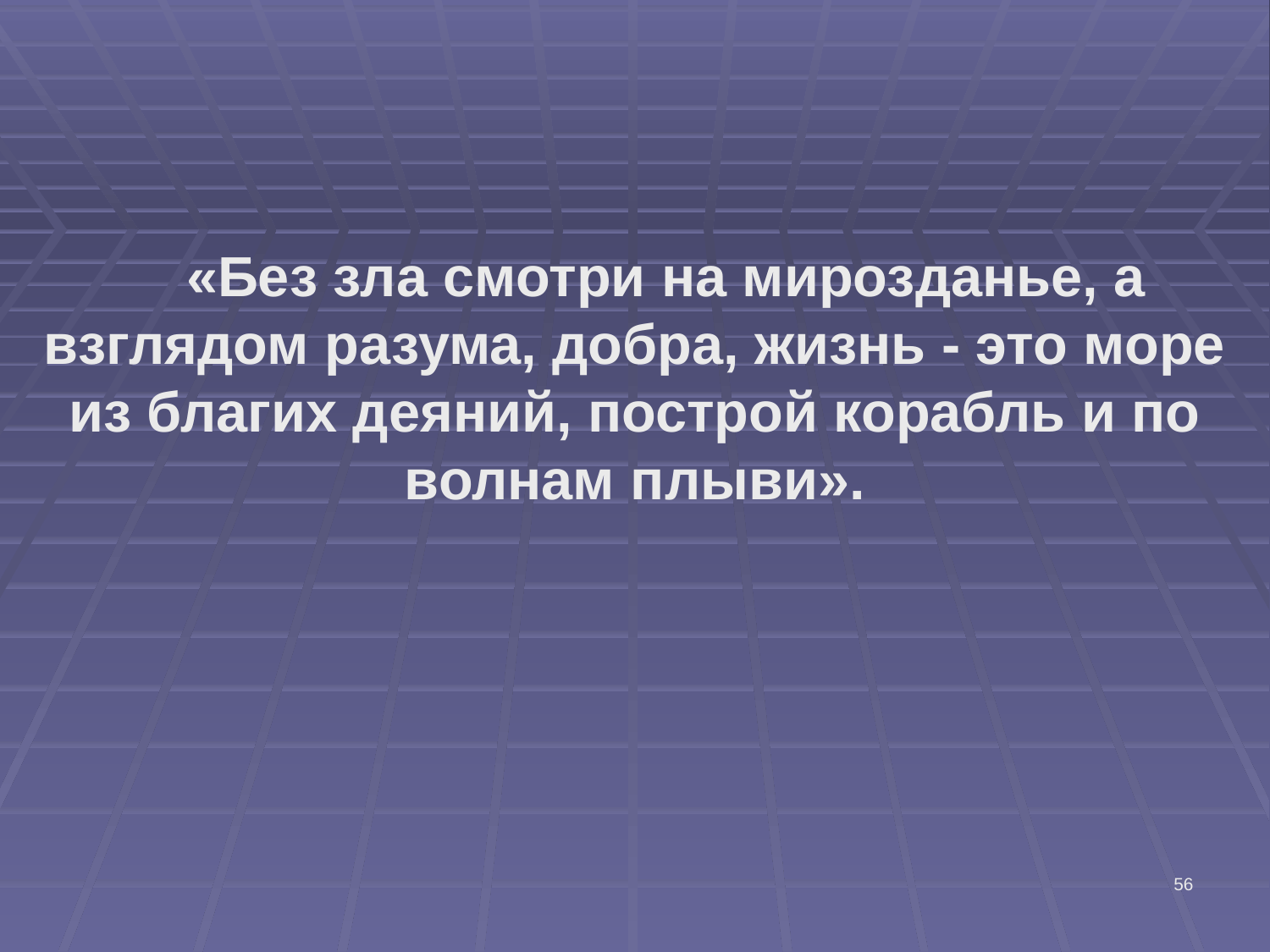

«Без зла смотри на мирозданье, а взглядом разума, добра, жизнь - это море из благих деяний, построй корабль и по волнам плыви».
56